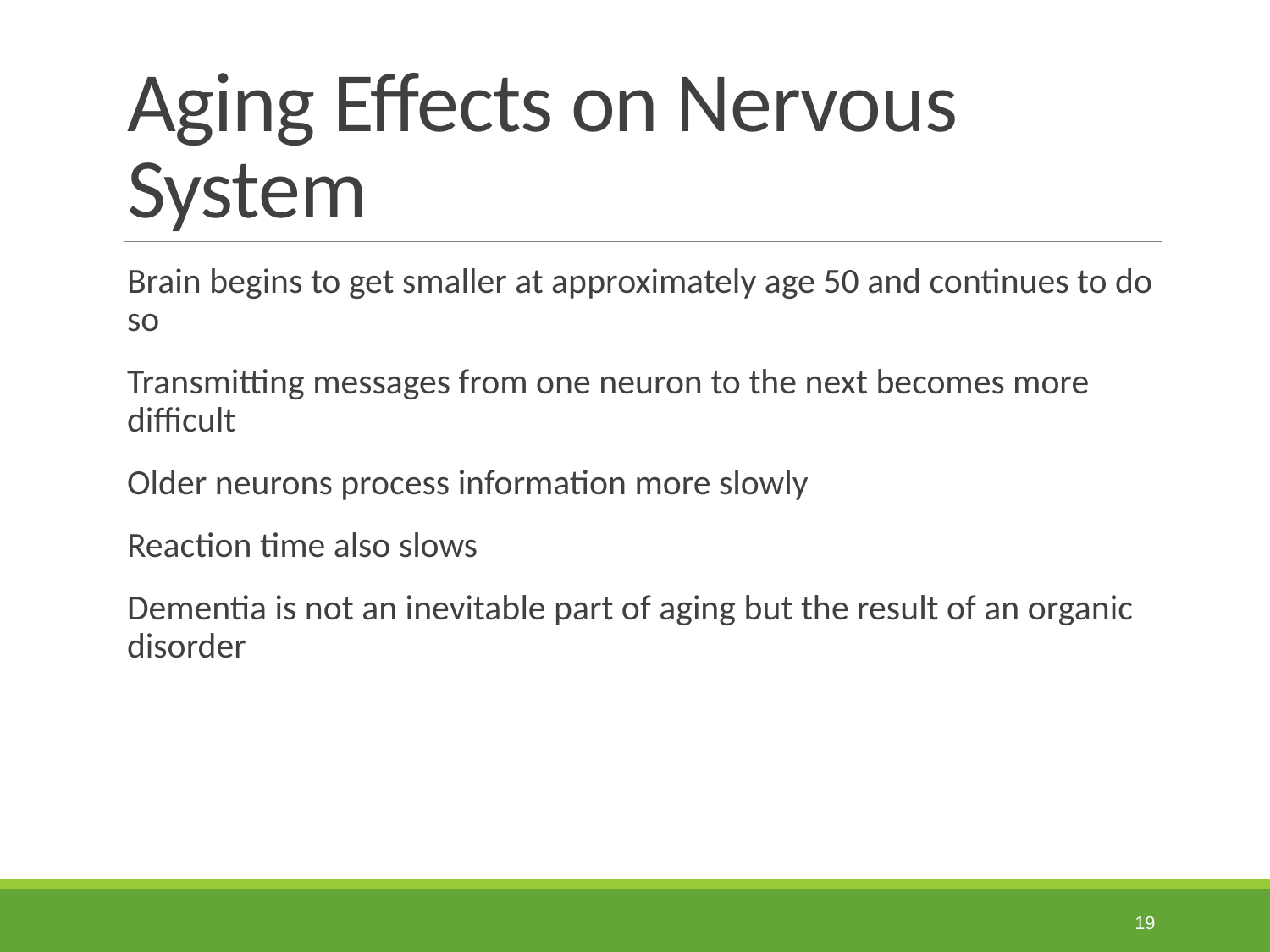

# Aging Effects on Nervous System
Brain begins to get smaller at approximately age 50 and continues to do so
Transmitting messages from one neuron to the next becomes more difficult
Older neurons process information more slowly
Reaction time also slows
Dementia is not an inevitable part of aging but the result of an organic disorder
 19